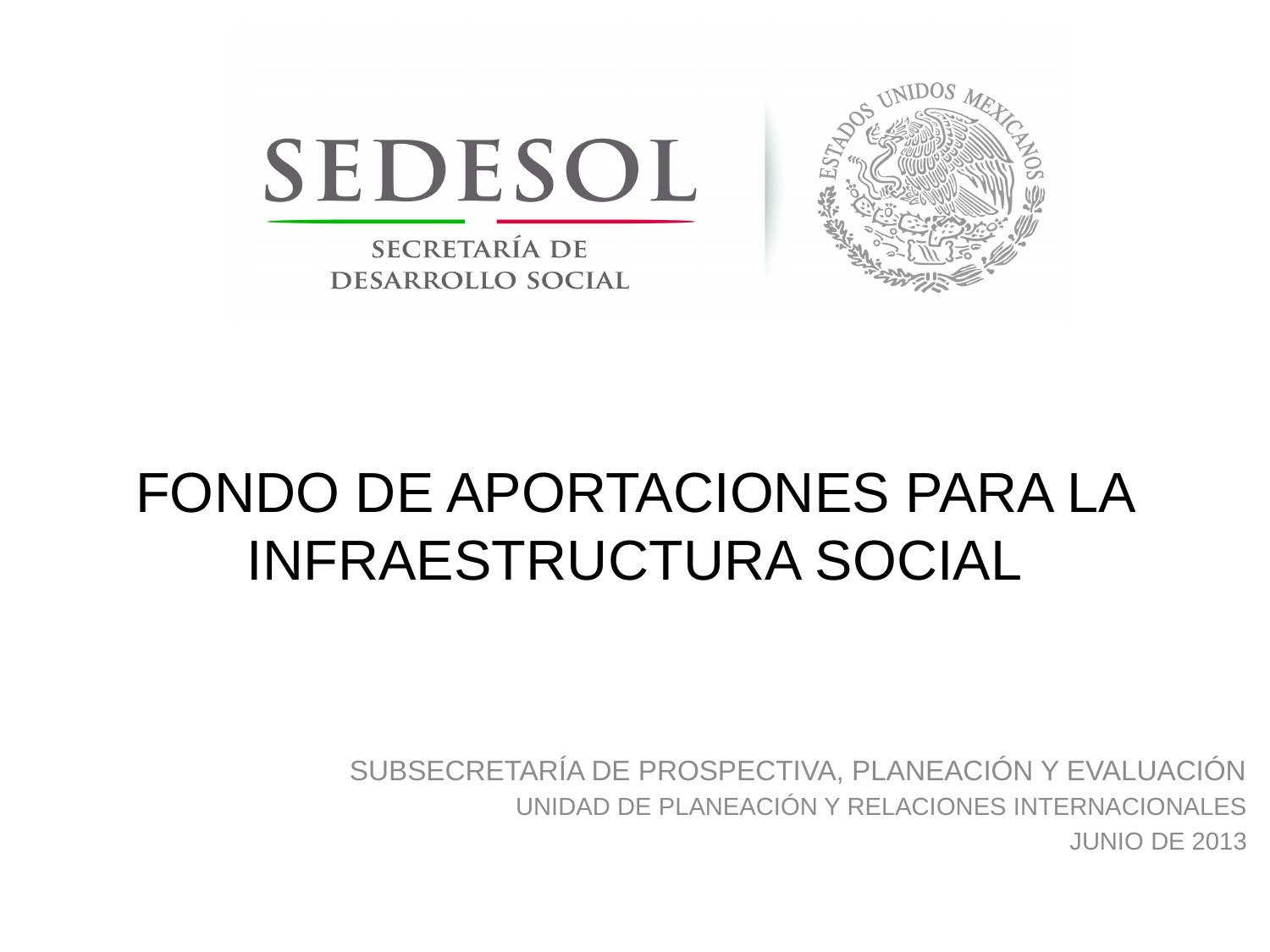

# FONDO DE APORTACIONES PARA LA INFRAESTRUCTURA SOCIAL
SUBSECRETARÍA DE PROSPECTIVA, PLANEACIÓN Y EVALUACIÓN
UNIDAD DE PLANEACIÓN Y RELACIONES INTERNACIONALES
JUNIO DE 2013